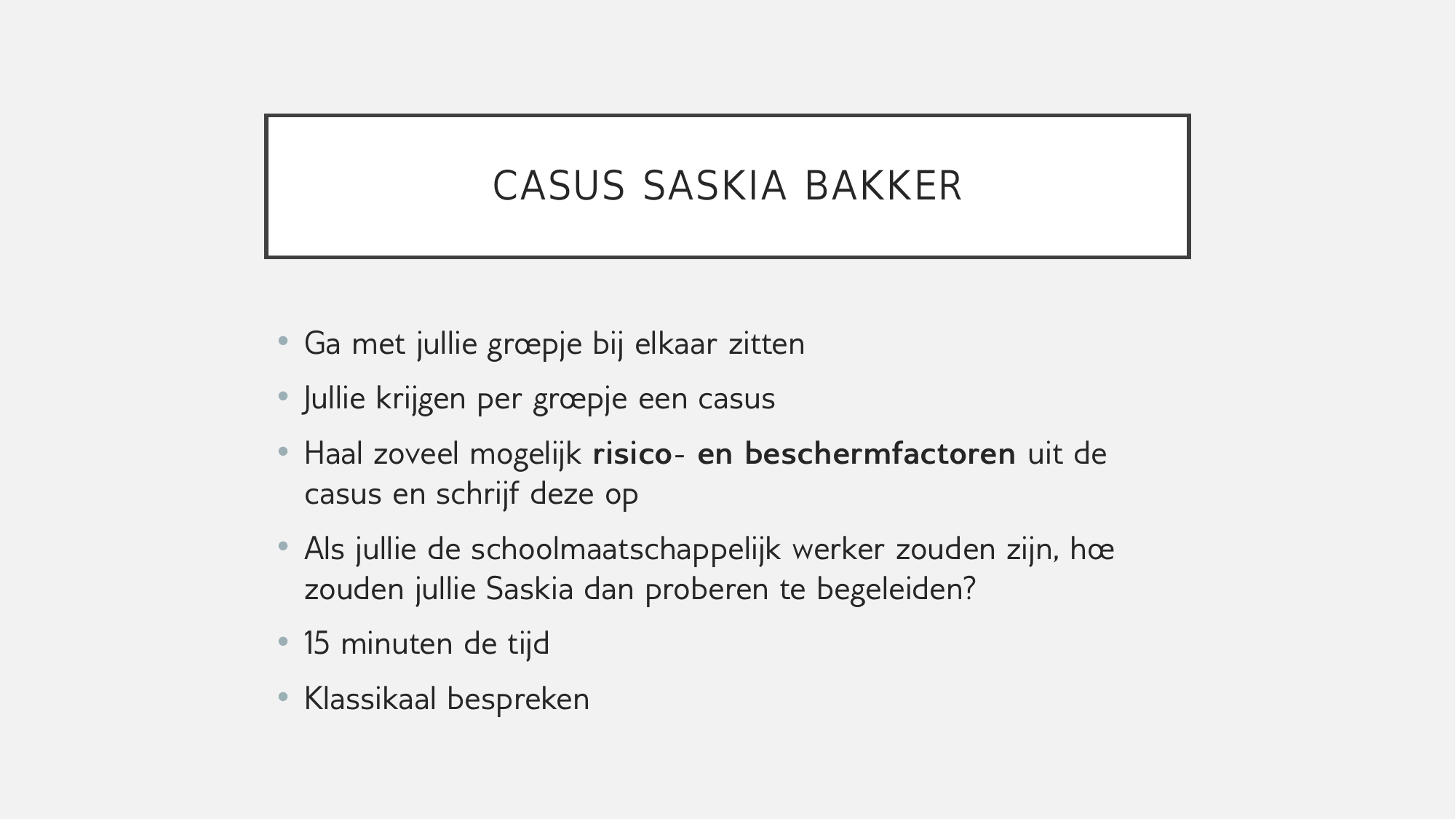

# Casus saskia bakker
Ga met jullie groepje bij elkaar zitten
Jullie krijgen per groepje een casus
Haal zoveel mogelijk risico- en beschermfactoren uit de casus en schrijf deze op
Als jullie de schoolmaatschappelijk werker zouden zijn, hoe zouden jullie Saskia dan proberen te begeleiden?
15 minuten de tijd
Klassikaal bespreken